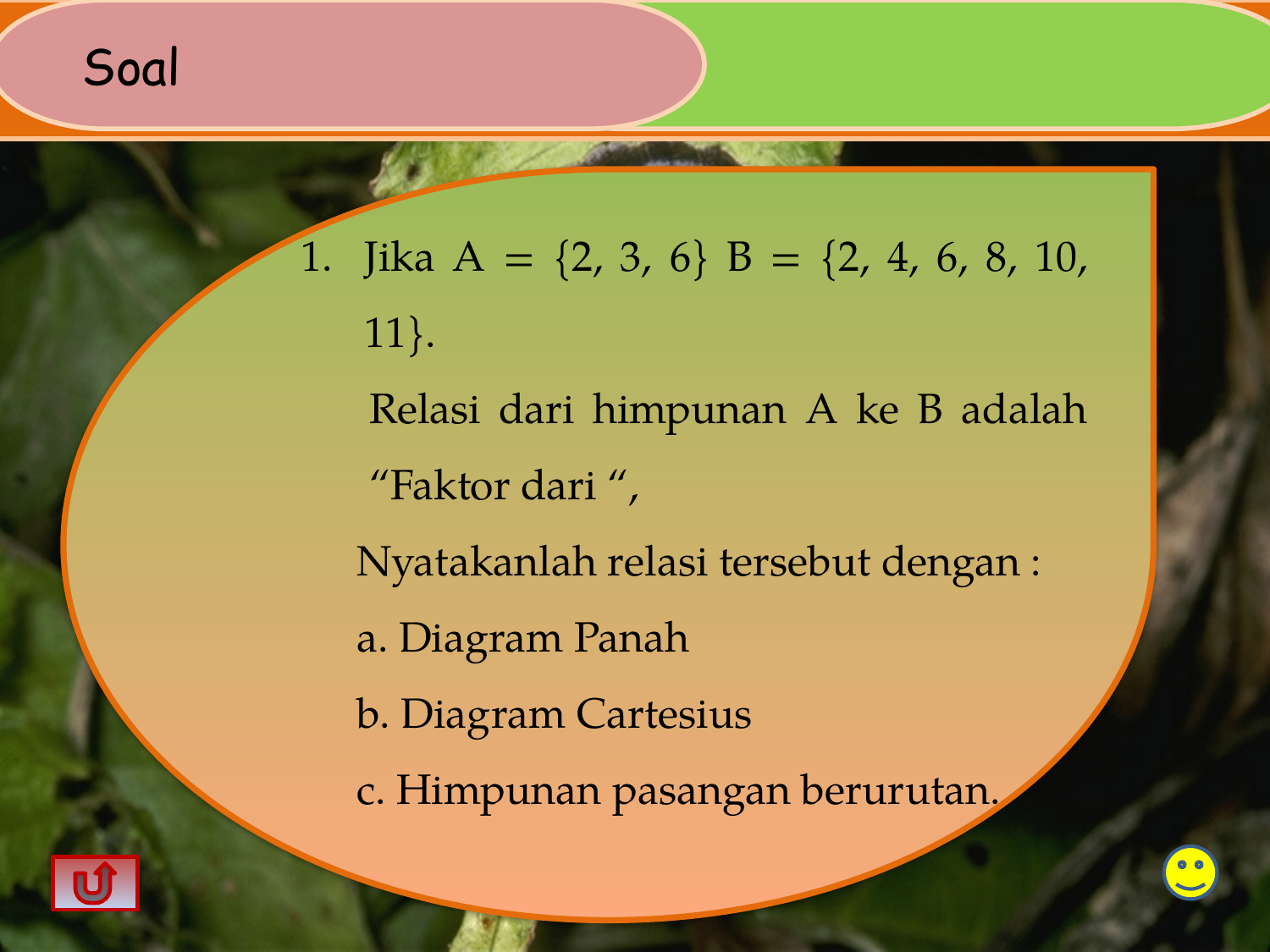

Soal

Jika A = {2, 3, 6} B = {2, 4, 6, 8, 10, 11}.
Relasi dari himpunan A ke B adalah “Faktor dari “,
Nyatakanlah relasi tersebut dengan :
a. Diagram Panah
b. Diagram Cartesius
c. Himpunan pasangan berurutan.